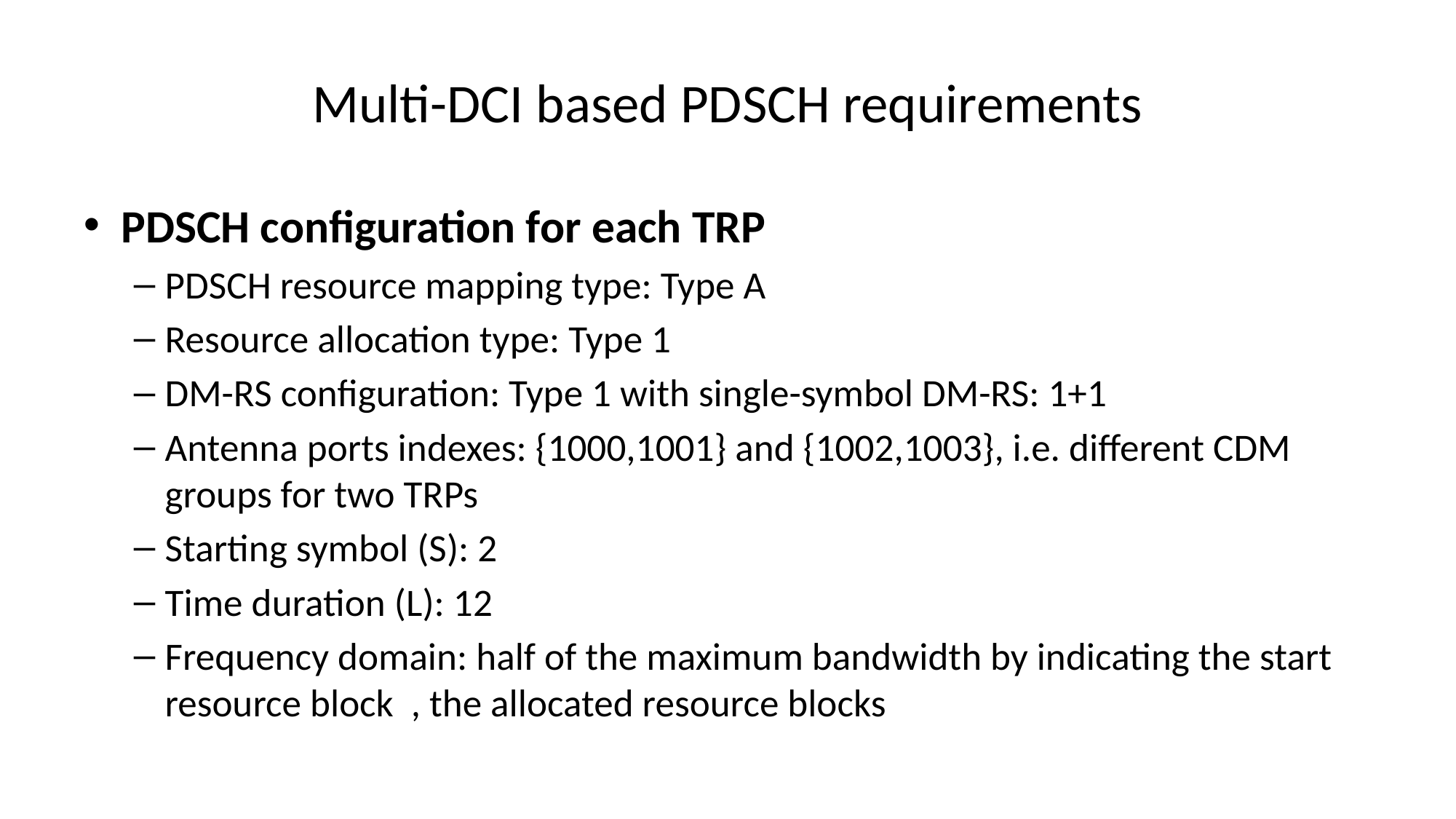

# Multi-DCI based PDSCH requirements
PDSCH configuration for each TRP
PDSCH resource mapping type: Type A
Resource allocation type: Type 1
DM-RS configuration: Type 1 with single-symbol DM-RS: 1+1
Antenna ports indexes: {1000,1001} and {1002,1003}, i.e. different CDM groups for two TRPs
Starting symbol (S): 2
Time duration (L): 12
Frequency domain: half of the maximum bandwidth by indicating the start resource block  , the allocated resource blocks